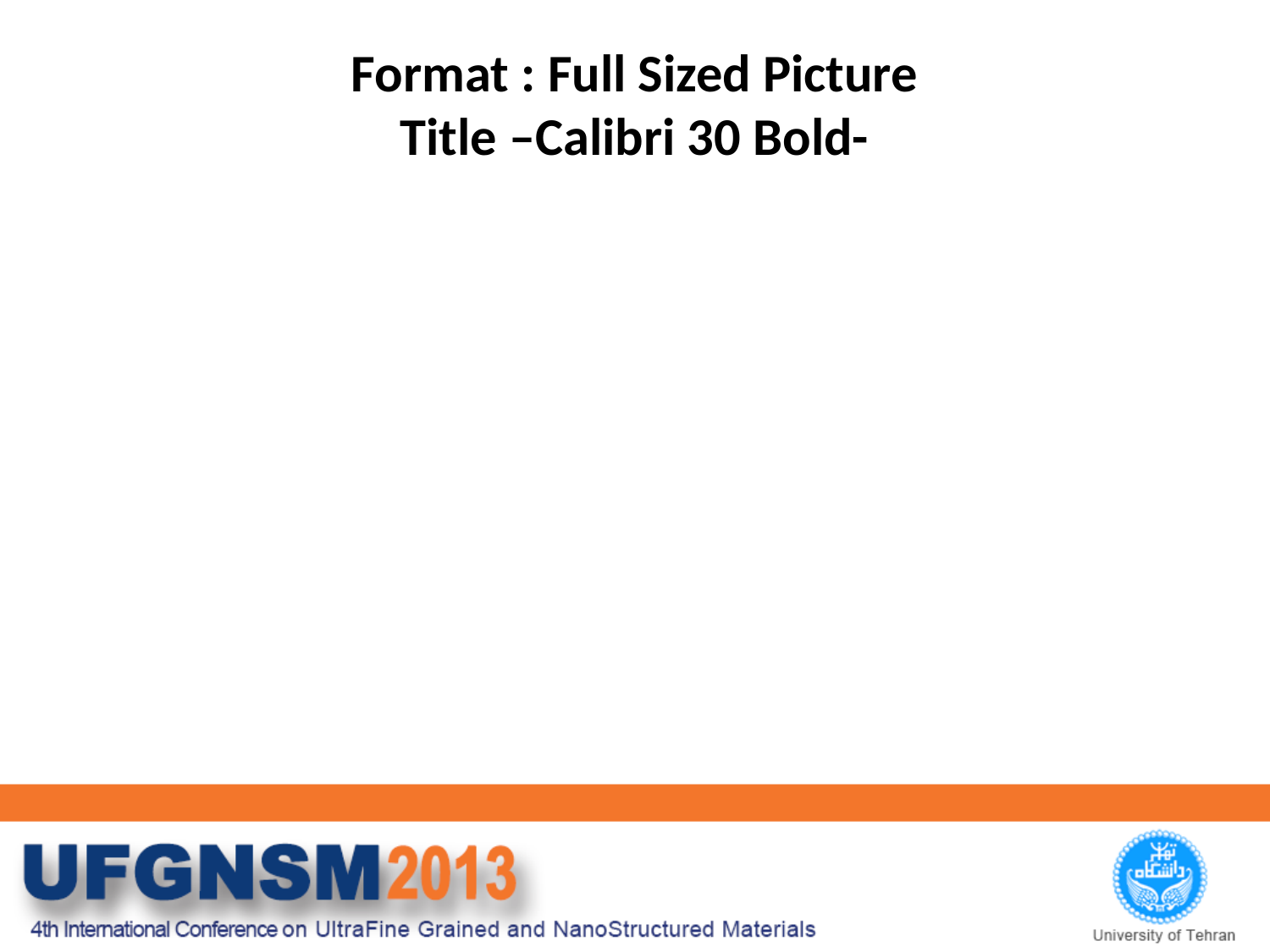

# Format : Full Sized Picture Title –Calibri 30 Bold-